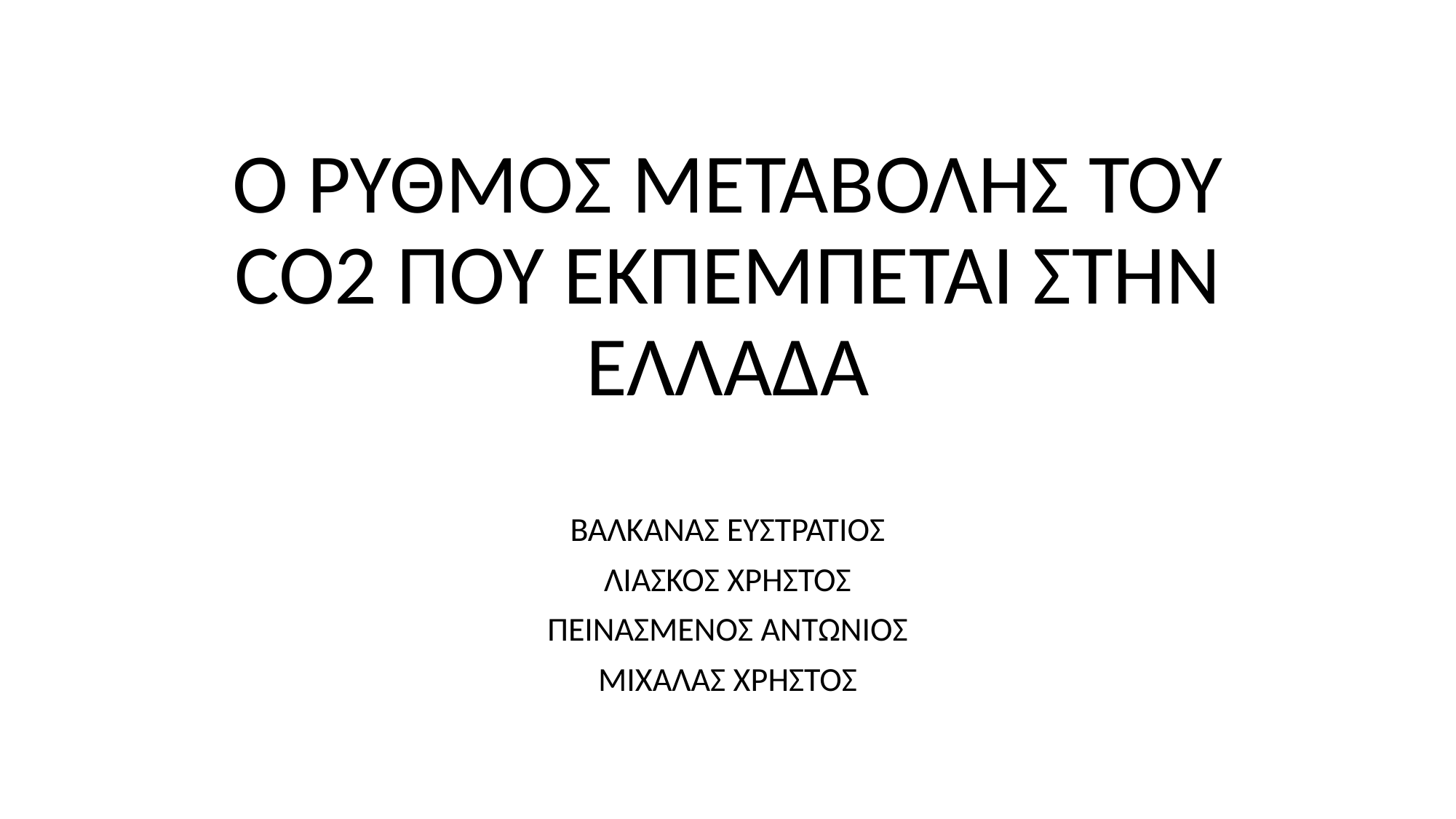

# Ο ΡΥΘΜΟΣ ΜΕΤΑΒΟΛΗΣ ΤΟΥ CO2 ΠΟΥ ΕΚΠΕΜΠΕΤΑΙ ΣΤΗΝ ΕΛΛΑΔΑ
ΒΑΛΚΑΝΑΣ ΕΥΣΤΡΑΤΙΟΣ
ΛΙΑΣΚΟΣ ΧΡΗΣΤΟΣ
ΠΕΙΝΑΣΜΕΝΟΣ ΑΝΤΩΝΙΟΣ
ΜΙΧΑΛΑΣ ΧΡΗΣΤΟΣ